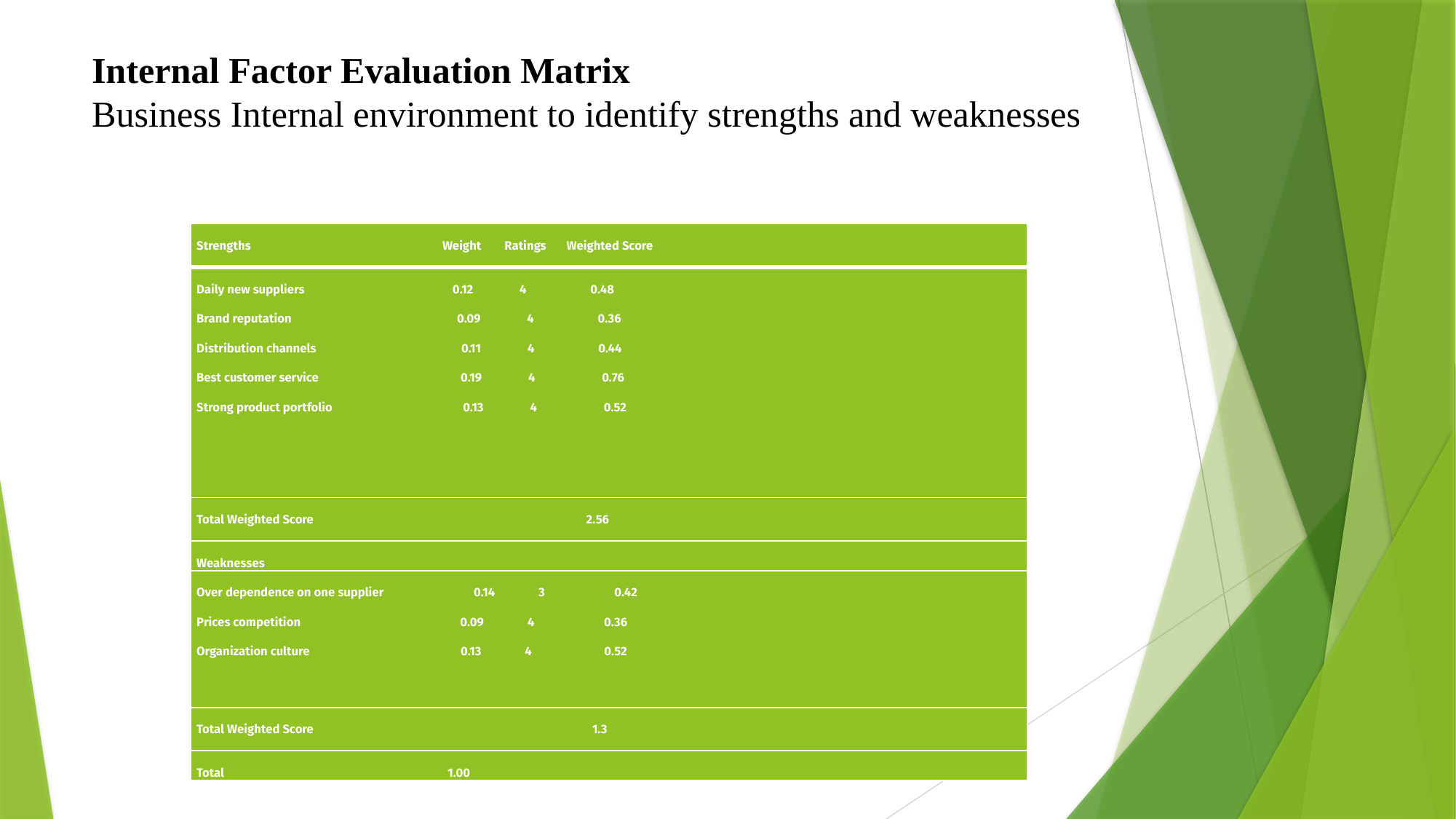

# Internal Factor Evaluation Matrix Business Internal environment to identify strengths and weaknesses
| Strengths Weight Ratings Weighted Score |
| --- |
| Daily new suppliers 0.12 4 0.48 Brand reputation 0.09 4 0.36 Distribution channels 0.11 4 0.44 Best customer service 0.19 4 0.76 Strong product portfolio 0.13 4 0.52 |
| Total Weighted Score 2.56 |
| Weaknesses |
| Over dependence on one supplier 0.14 3 0.42 Prices competition 0.09 4 0.36 Organization culture 0.13 4 0.52 |
| Total Weighted Score 1.3 |
| Total 1.00 |